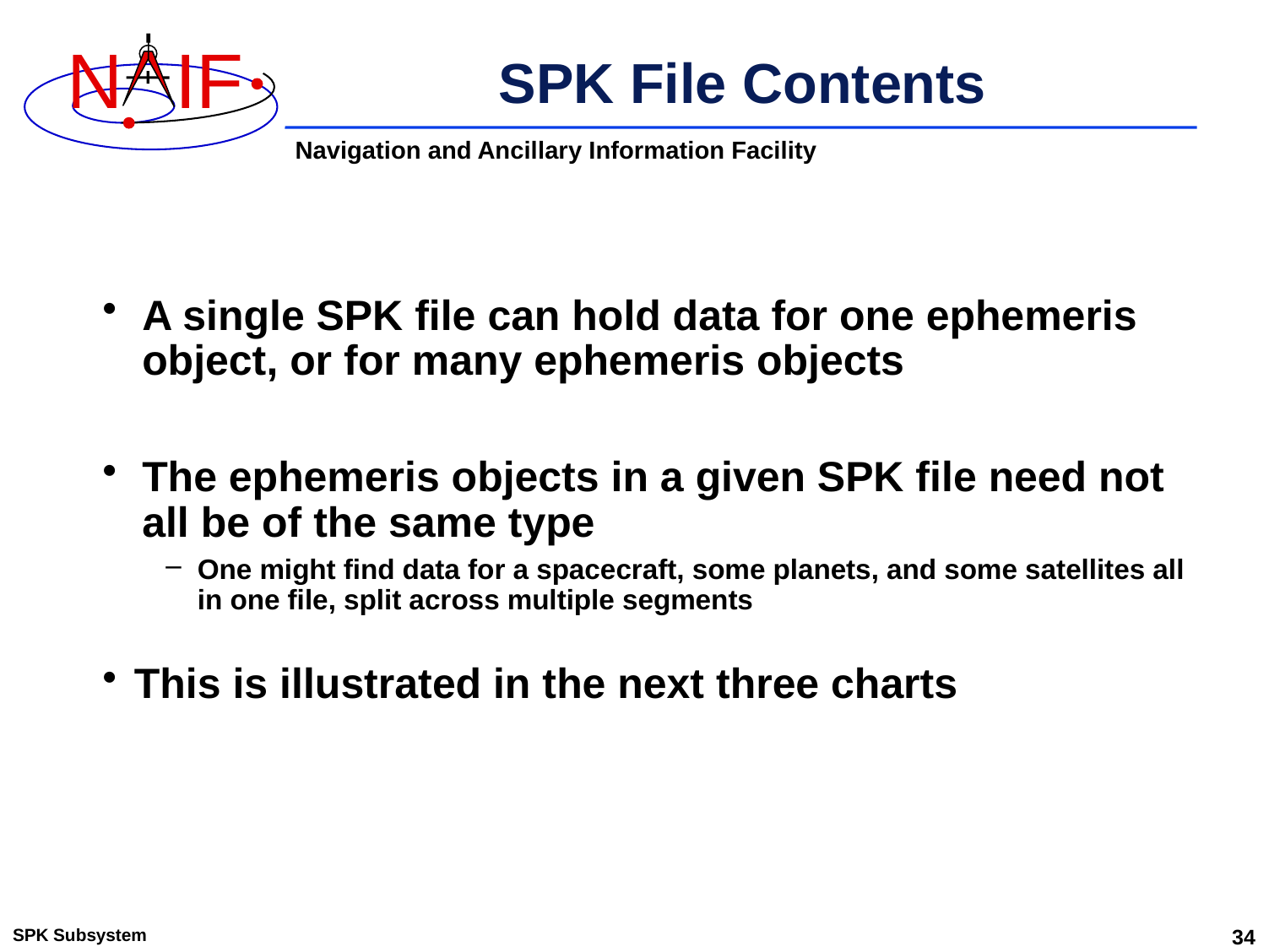

# SPK File Contents
A single SPK file can hold data for one ephemeris object, or for many ephemeris objects

The ephemeris objects in a given SPK file need not all be of the same type
One might find data for a spacecraft, some planets, and some satellites all in one file, split across multiple segments

This is illustrated in the next three charts
SPK Subsystem
34